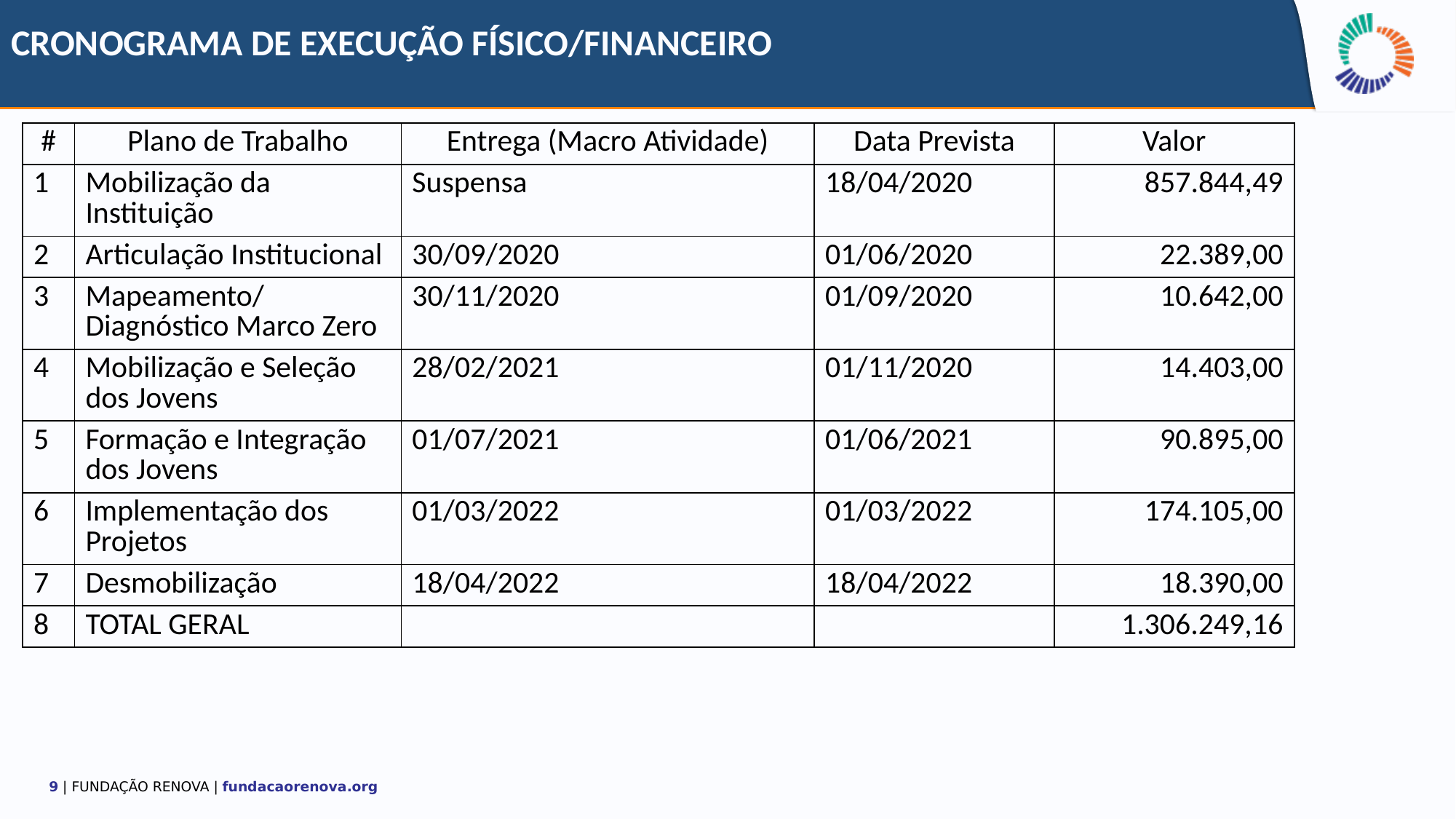

# CRONOGRAMA DE EXECUÇÃO FÍSICO/FINANCEIRO
| # | Plano de Trabalho | Entrega (Macro Atividade) | Data Prevista | Valor |
| --- | --- | --- | --- | --- |
| 1 | Mobilização da Instituição | Suspensa | 18/04/2020 | 857.844,49 |
| 2 | Articulação Institucional | 30/09/2020 | 01/06/2020 | 22.389,00 |
| 3 | Mapeamento/Diagnóstico Marco Zero | 30/11/2020 | 01/09/2020 | 10.642,00 |
| 4 | Mobilização e Seleção dos Jovens | 28/02/2021 | 01/11/2020 | 14.403,00 |
| 5 | Formação e Integração dos Jovens | 01/07/2021 | 01/06/2021 | 90.895,00 |
| 6 | Implementação dos Projetos | 01/03/2022 | 01/03/2022 | 174.105,00 |
| 7 | Desmobilização | 18/04/2022 | 18/04/2022 | 18.390,00 |
| 8 | TOTAL GERAL |  |  | 1.306.249,16 |